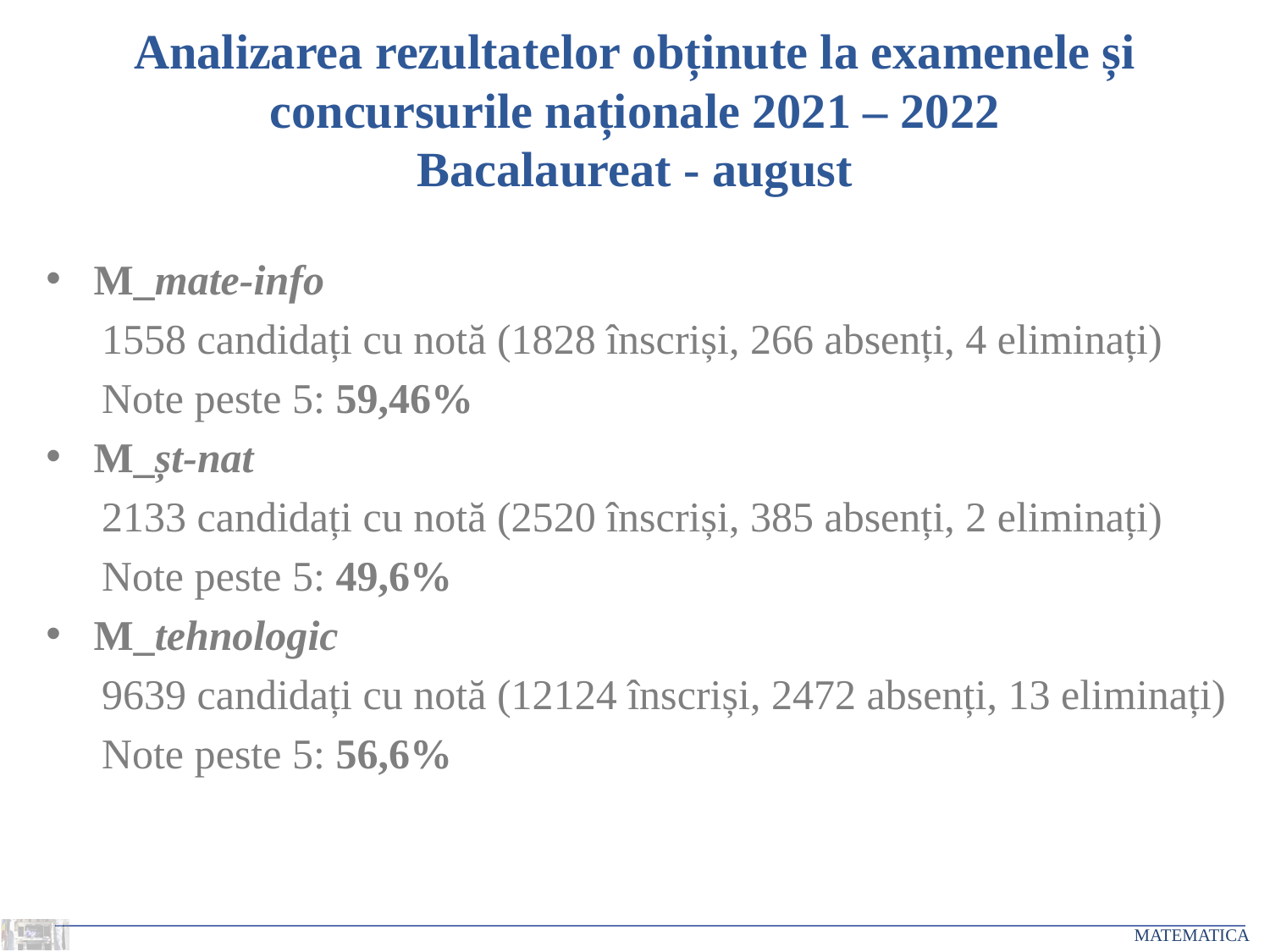

Analizarea rezultatelor obținute la examenele și concursurile naționale 2021 – 2022
Bacalaureat - august
M_mate-info
1558 candidați cu notă (1828 înscriși, 266 absenți, 4 eliminați)
Note peste 5: 59,46%
M_șt-nat
2133 candidați cu notă (2520 înscriși, 385 absenți, 2 eliminați)
Note peste 5: 49,6%
M_tehnologic
9639 candidați cu notă (12124 înscriși, 2472 absenți, 13 eliminați)
Note peste 5: 56,6%